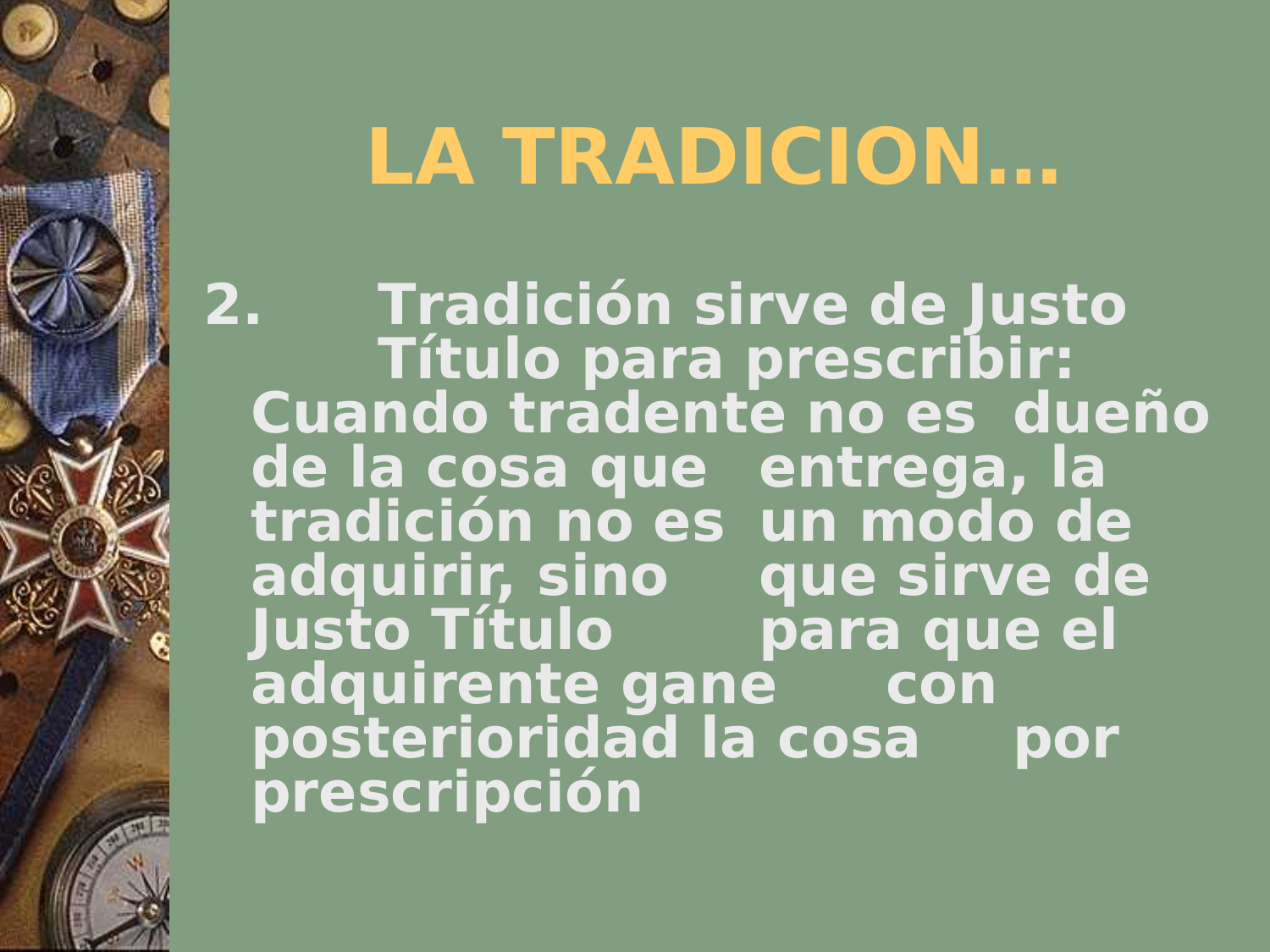

# LA TRADICION…
2.	Tradición sirve de Justo 	Título para prescribir: 	Cuando tradente no es 	dueño de la cosa que 	entrega, la tradición no es 	un modo de adquirir, sino 	que sirve de Justo Título 	para que el adquirente gane 	con posterioridad la cosa 	por 	prescripción